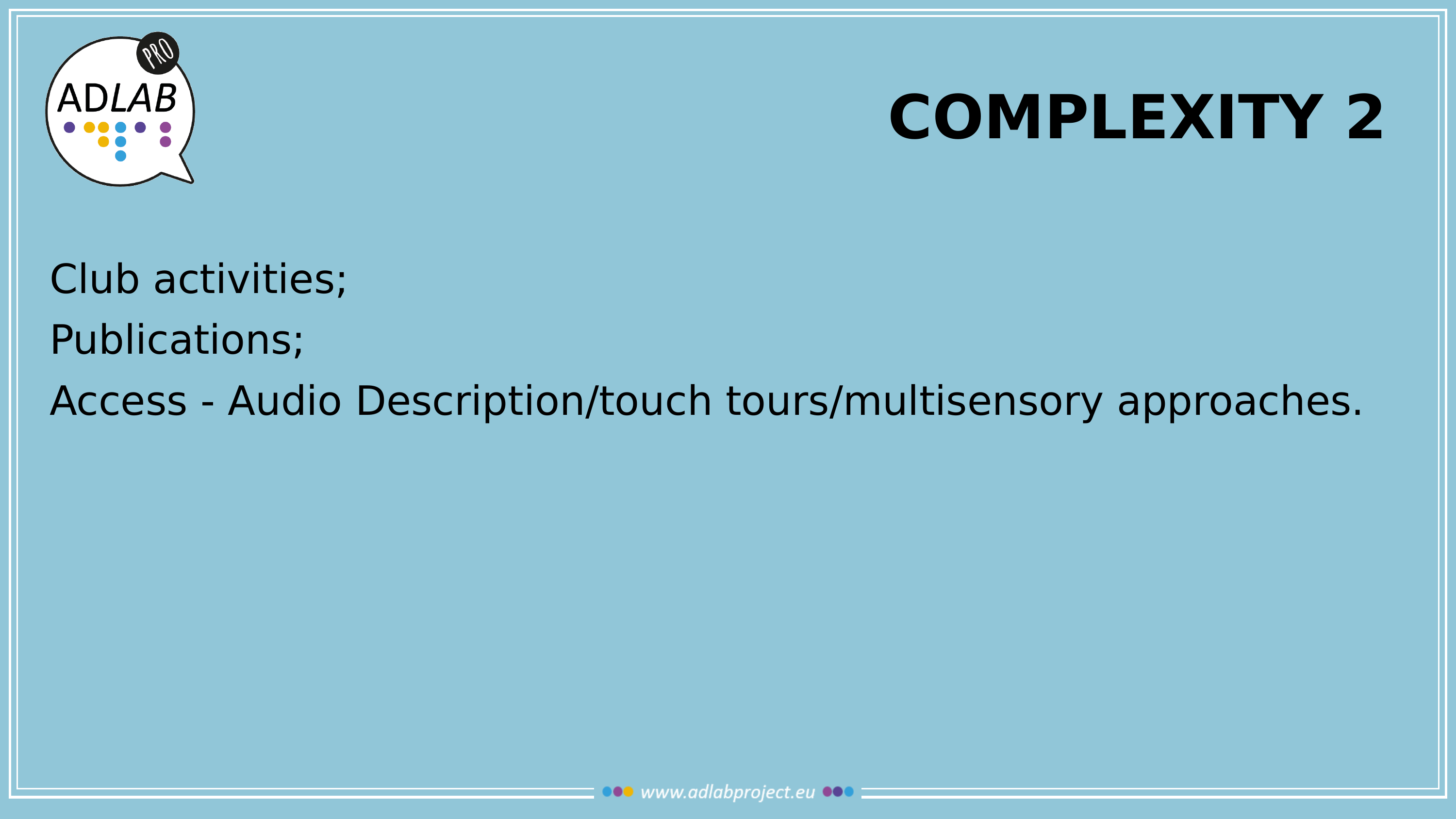

# Complexity 2
Club activities;
Publications;
Access - Audio Description/touch tours/multisensory approaches.